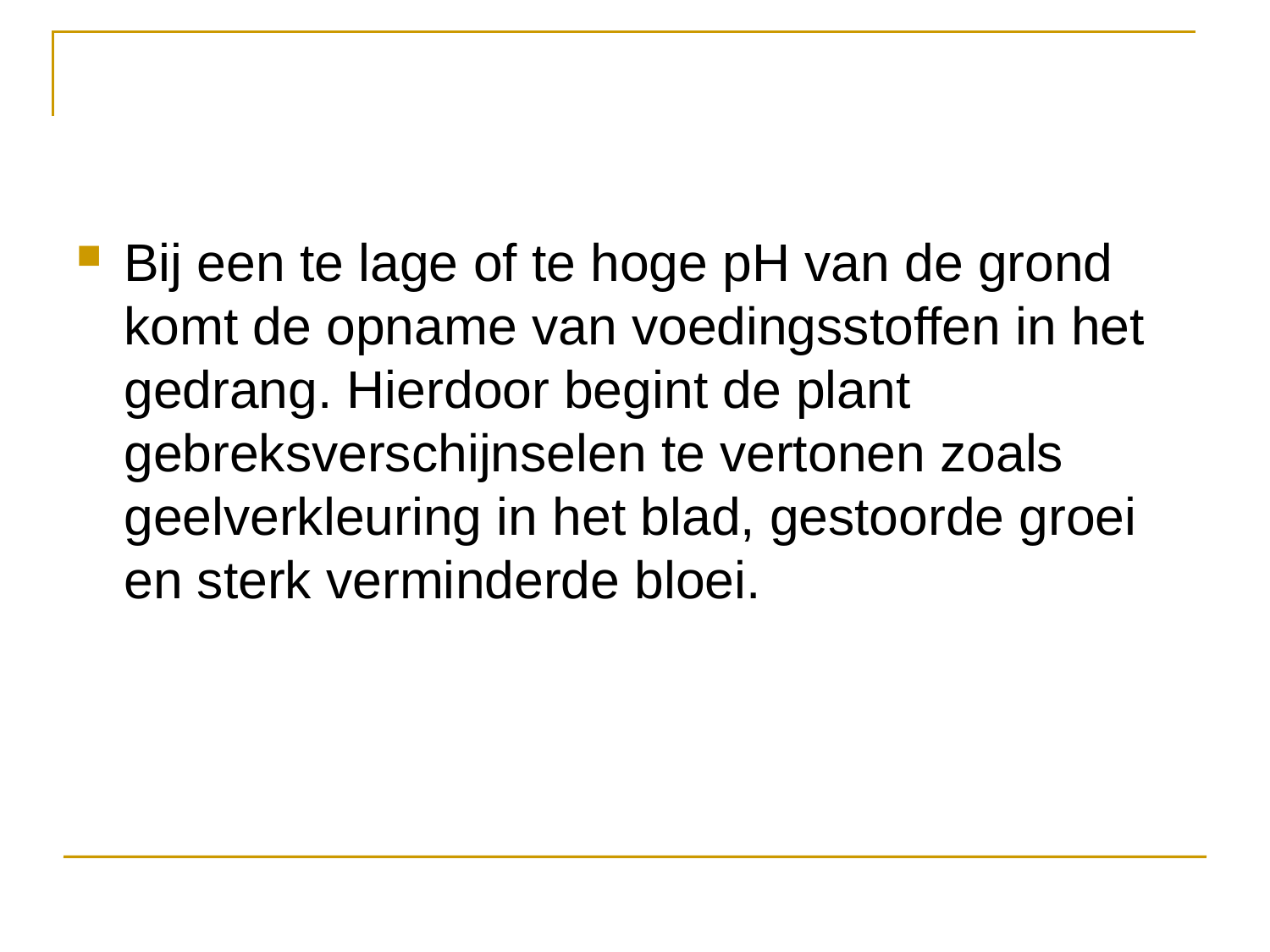

#
Bij een te lage of te hoge pH van de grond komt de opname van voedingsstoffen in het gedrang. Hierdoor begint de plant gebreksverschijnselen te vertonen zoals geelverkleuring in het blad, gestoorde groei en sterk verminderde bloei.